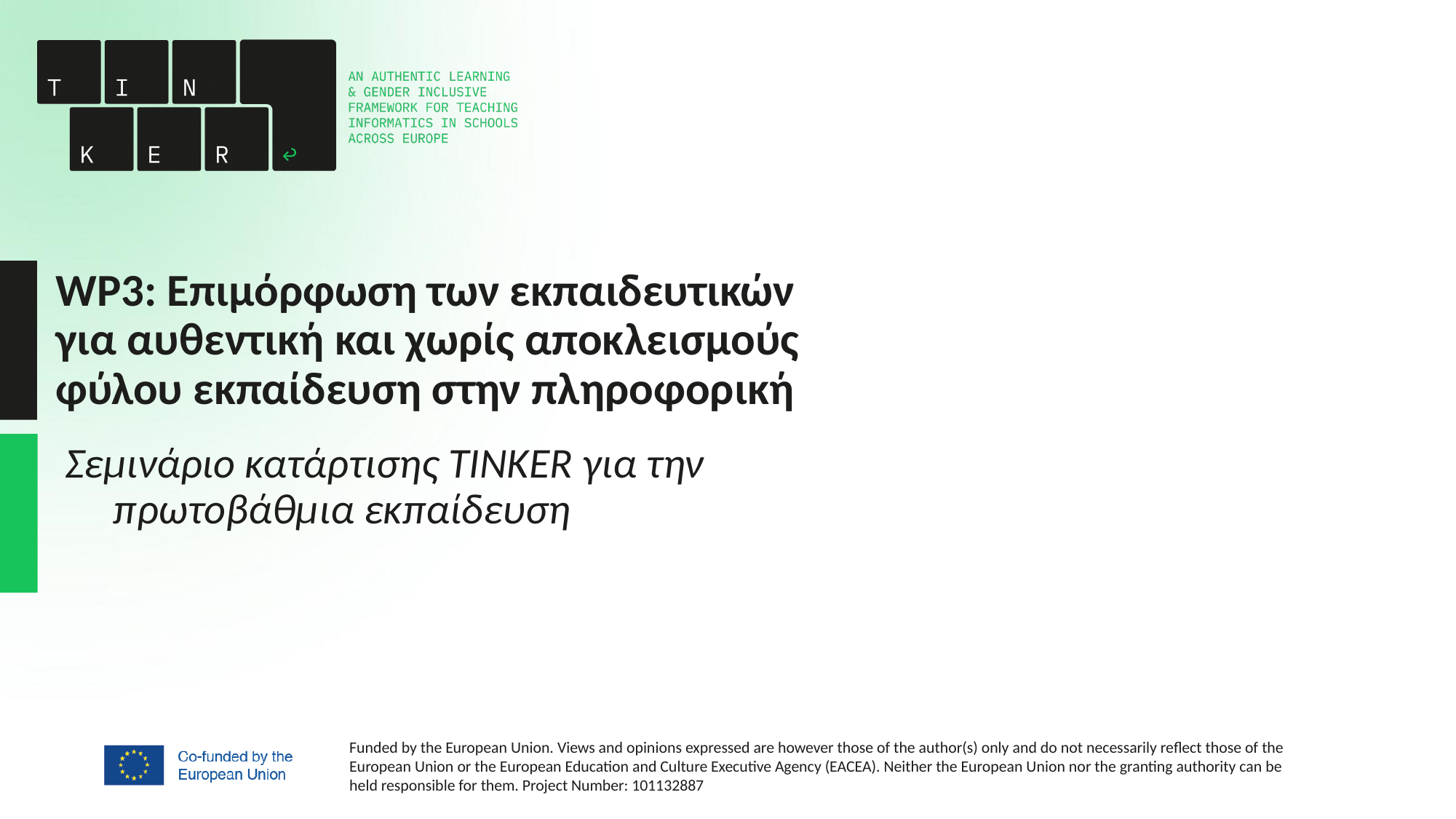

# WP3: Επιμόρφωση των εκπαιδευτικών για αυθεντική και χωρίς αποκλεισμούς φύλου εκπαίδευση στην πληροφορική
Σεμινάριο κατάρτισης TINKER για την πρωτοβάθμια εκπαίδευση